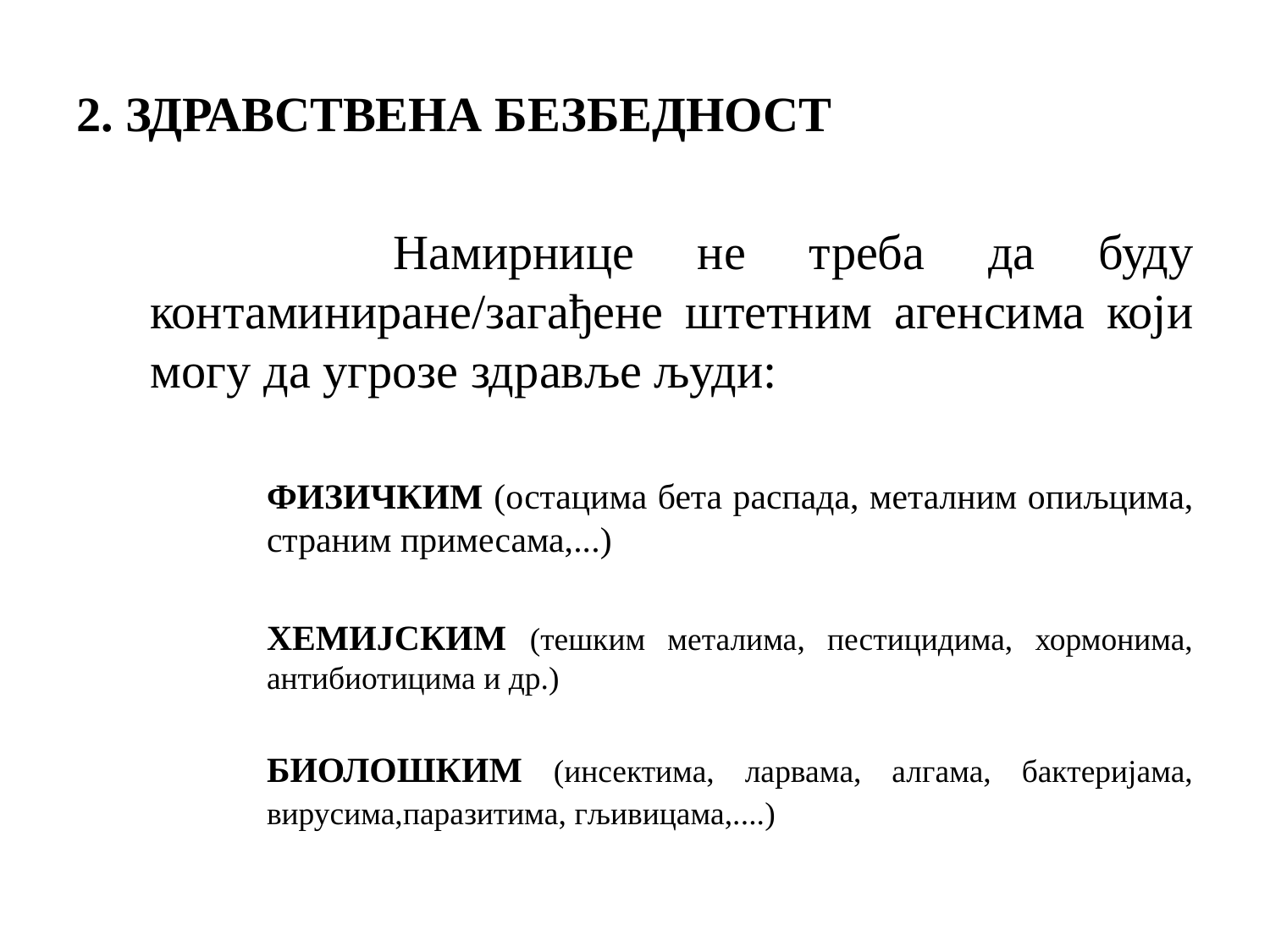

2. ЗДРАВСТВЕНА БЕЗБЕДНОСТ

     Намирнице не треба да буду контаминиране/загађене штетним агенсима који могу да угрозе здравље људи:

ФИЗИЧКИМ (остацима бета распада, металним опиљцима, страним примесама,...)

ХЕМИЈСКИМ (тешким металима, пестицидима, хормонима, антибиотицима и др.)

БИОЛОШКИМ (инсектима, ларвама, алгама, бактеријама, вирусима,паразитима, гљивицама,....)